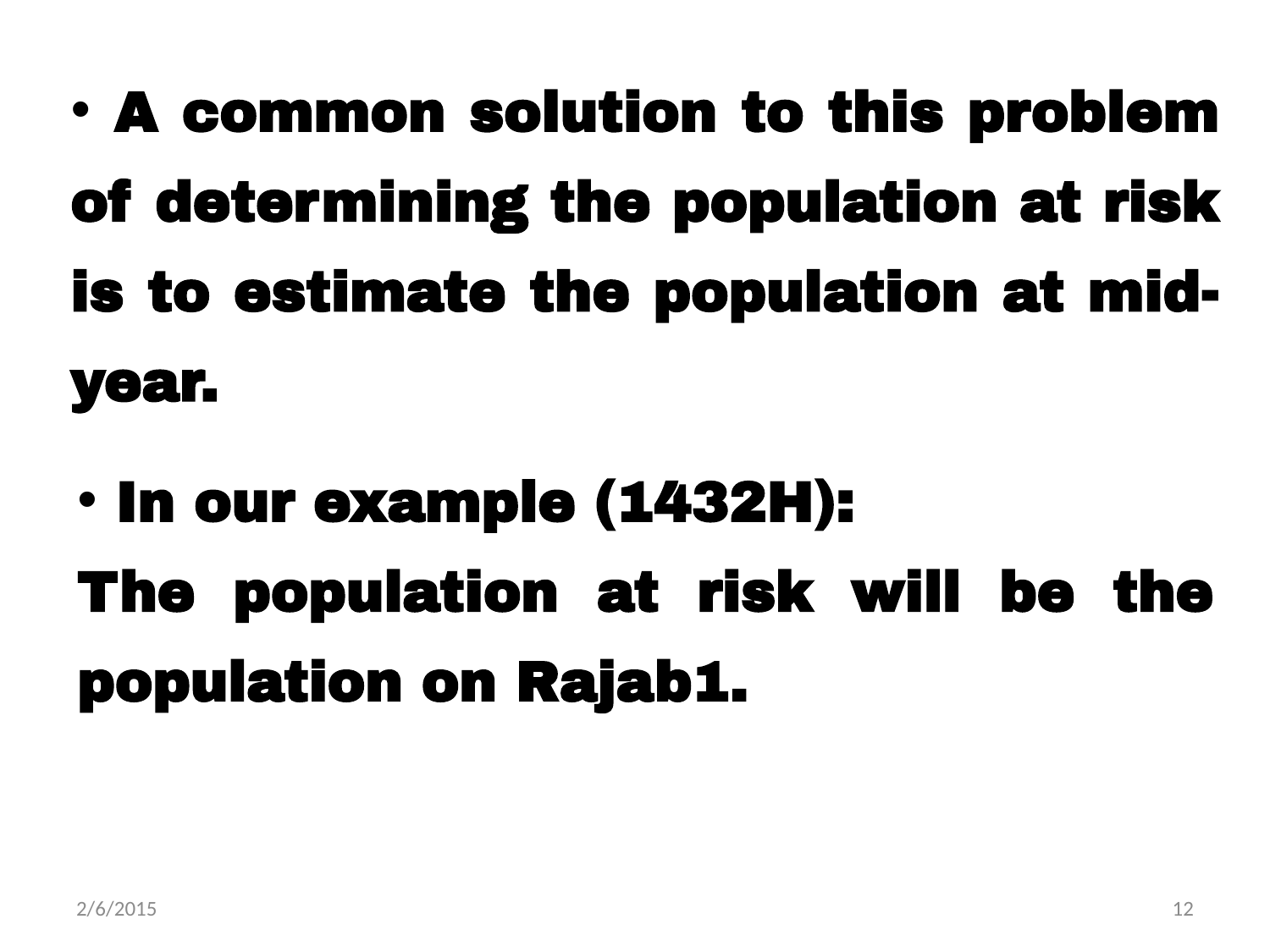

A common solution to this problem of determining the population at risk is to estimate the population at mid-year.
 In our example (1432H):
The population at risk will be the population on Rajab1.
2/6/2015
12